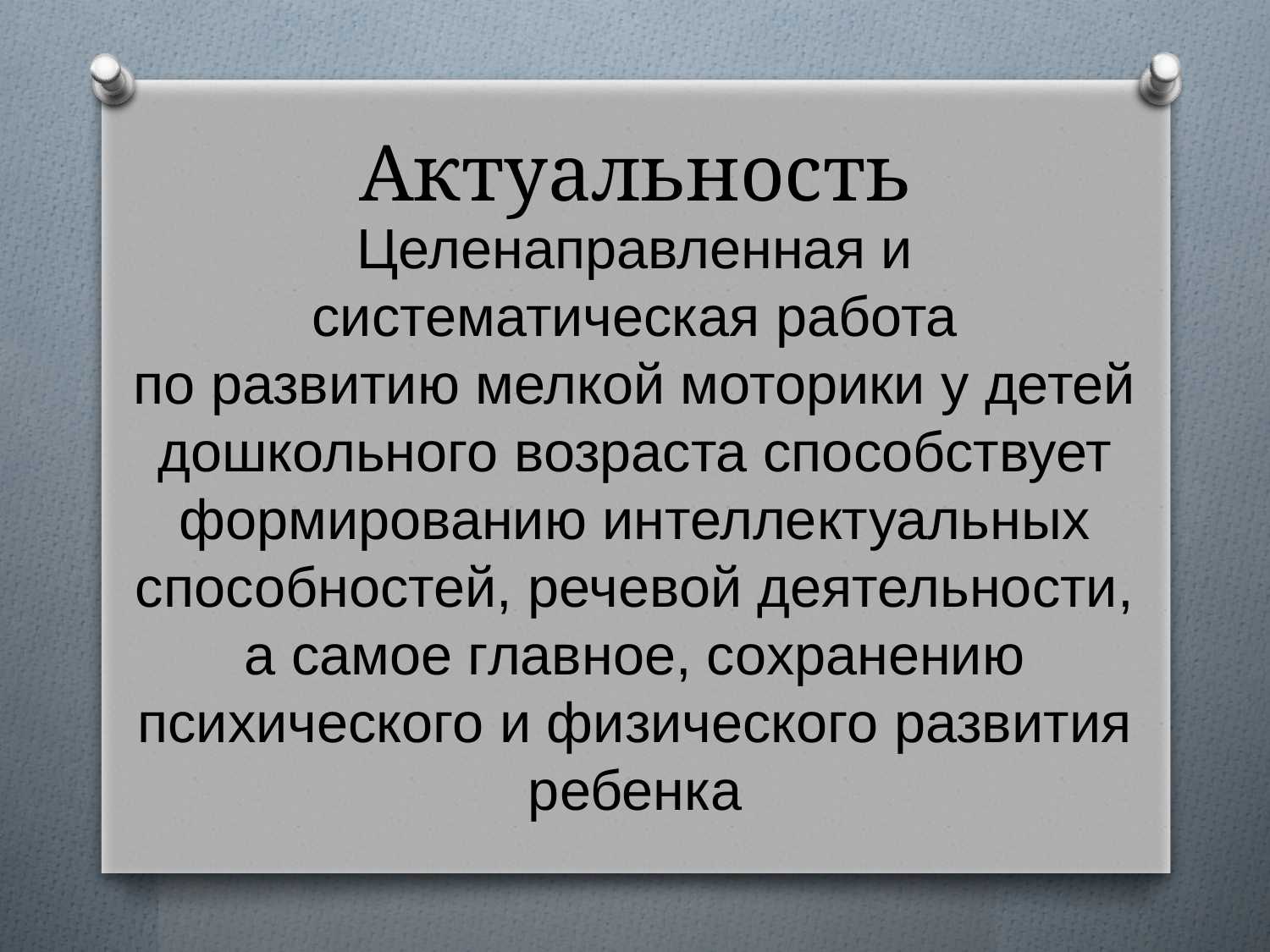

# Актуальность
Целенаправленная и систематическая работа по развитию мелкой моторики у детей дошкольного возраста способствует формированию интеллектуальных способностей, речевой деятельности, а самое главное, сохранению психического и физического развития ребенка